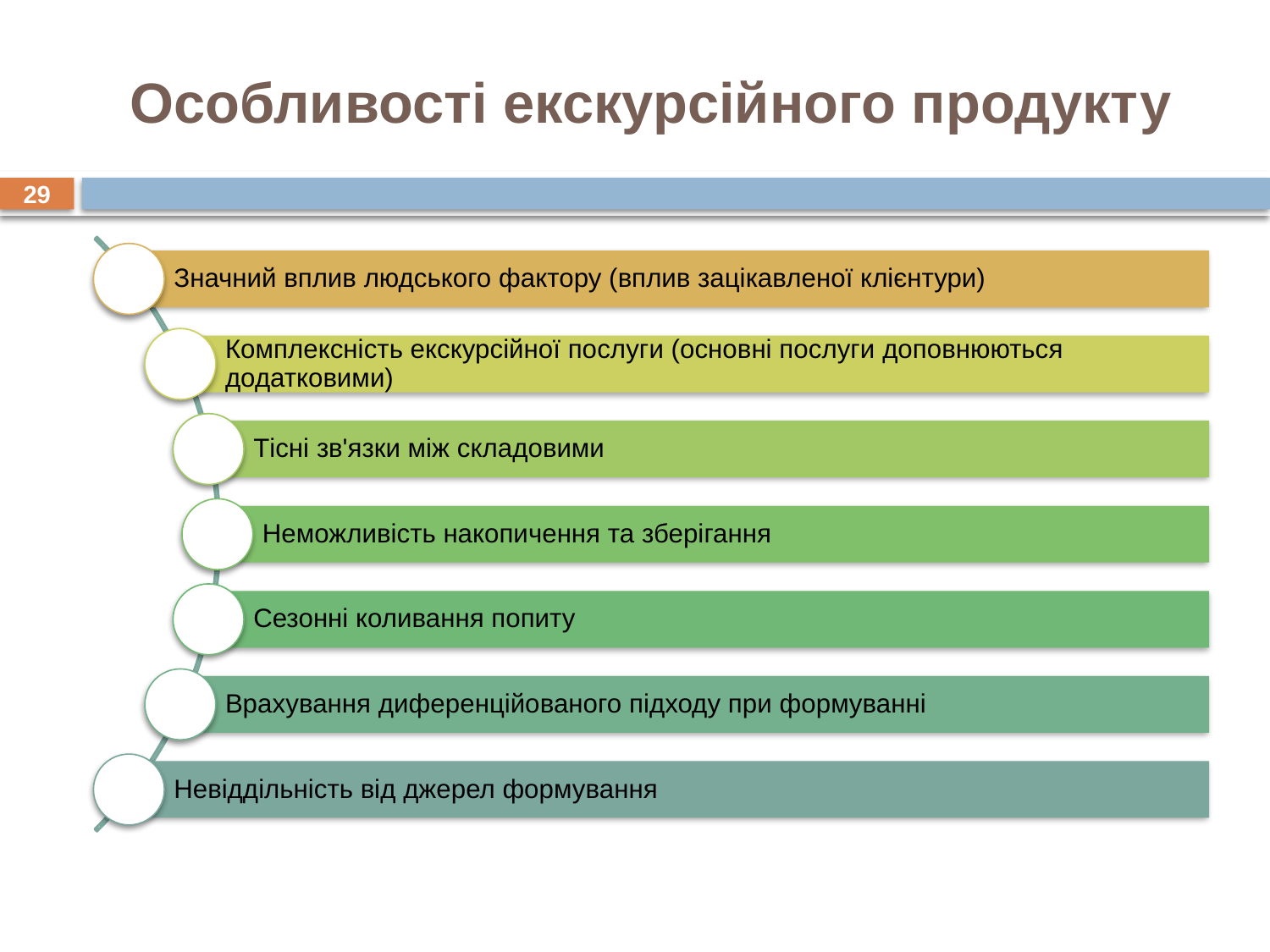

# Особливості екскурсійного продукту
29
Значний вплив людського фактору (вплив зацікавленої клієнтури)
Комплексність екскурсійної послуги (основні послуги доповнюються додатковими)
Тісні зв'язки між складовими
Неможливість накопичення та зберігання
Сезонні коливання попиту
Врахування диференційованого підходу при формуванні
Невіддільність від джерел формування